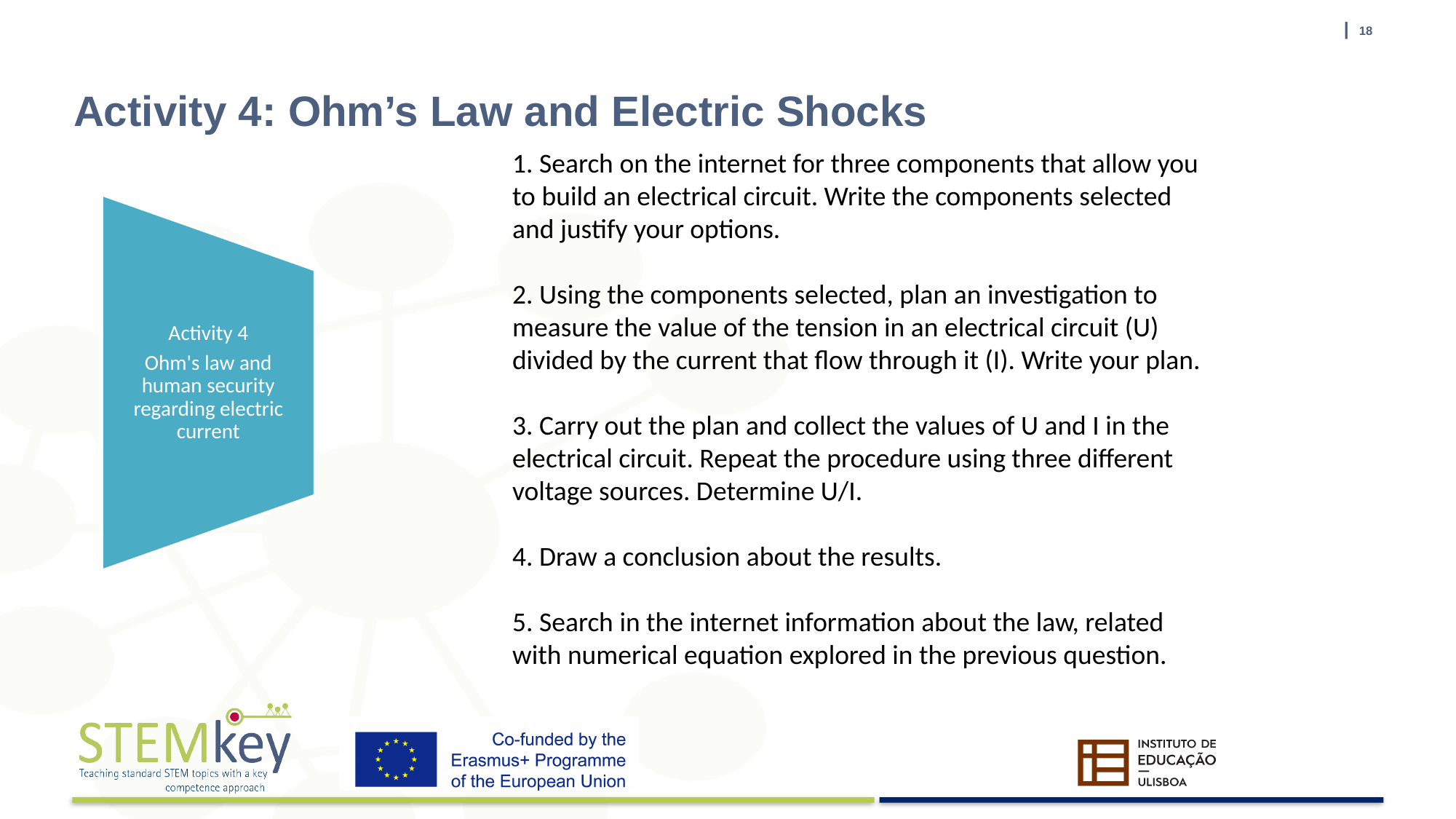

|  18
# Activity 4: Ohm’s Law and Electric Shocks
1. Search on the internet for three components that allow you to build an electrical circuit. Write the components selected and justify your options.

2. Using the components selected, plan an investigation to measure the value of the tension in an electrical circuit (U) divided by the current that flow through it (I). Write your plan.

3. Carry out the plan and collect the values ​​of U and I in the electrical circuit. Repeat the procedure using three different voltage sources. Determine U/I.

4. Draw a conclusion about the results.

5. Search in the internet information about the law, related with numerical equation explored in the previous question.
Activity 4
Ohm's law and human security regarding electric current